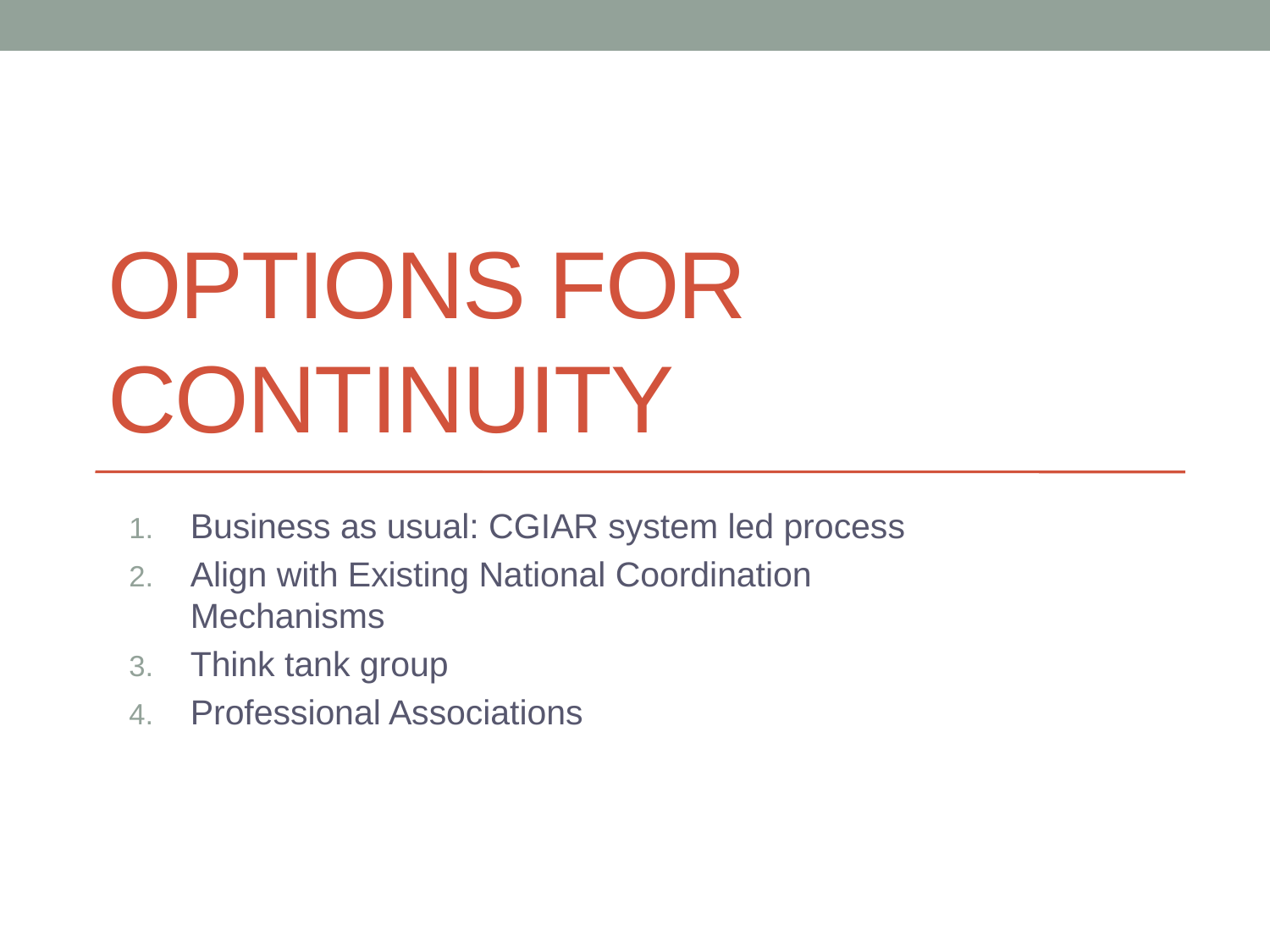

# Options for continuity
Business as usual: CGIAR system led process
Align with Existing National Coordination Mechanisms
Think tank group
Professional Associations